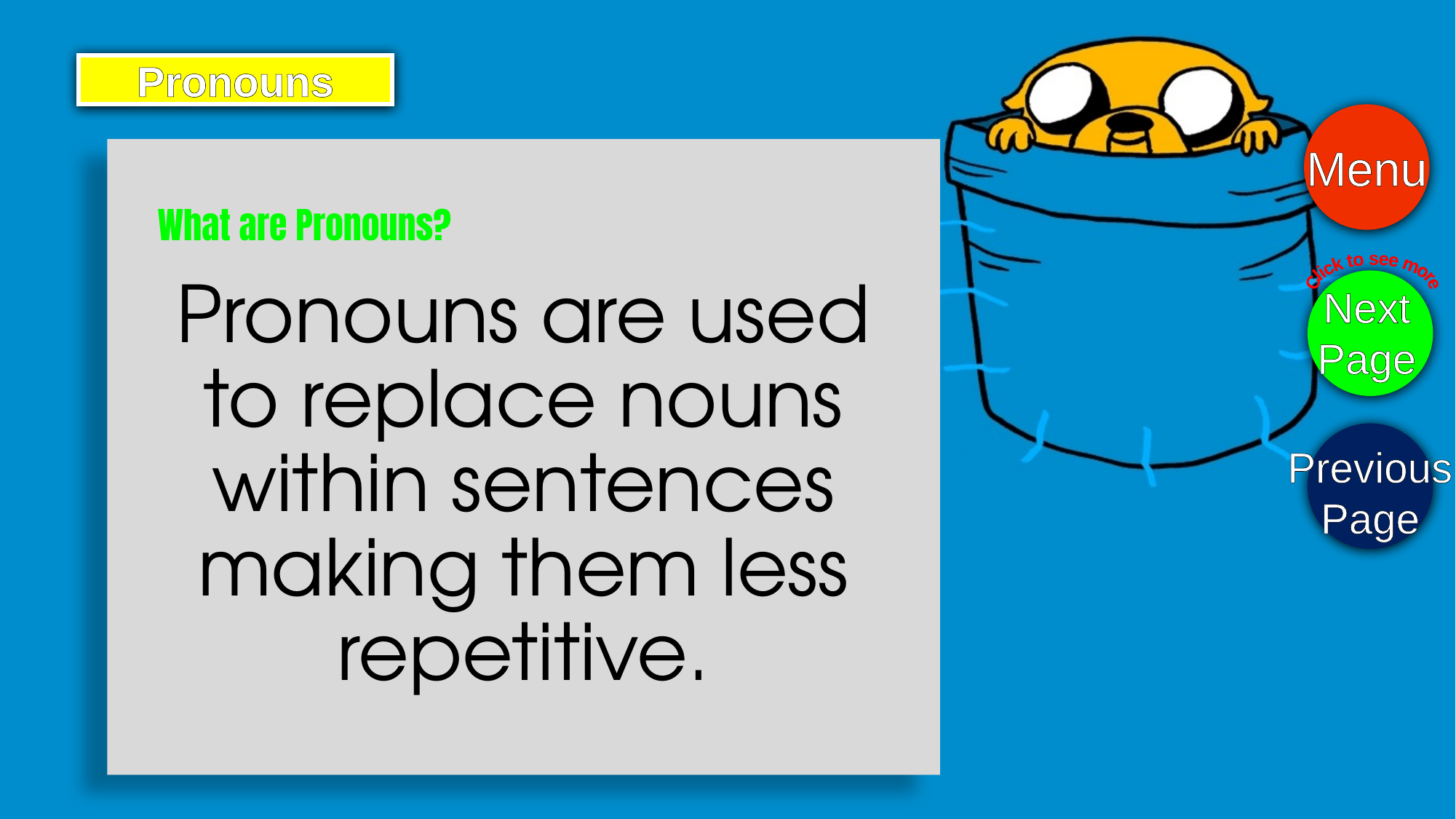

Pronouns

Menu

What are Pronouns?
Click to see more
Pronouns are used to replace nouns within sentences making them less repetitive.

Next Page

Previous Page